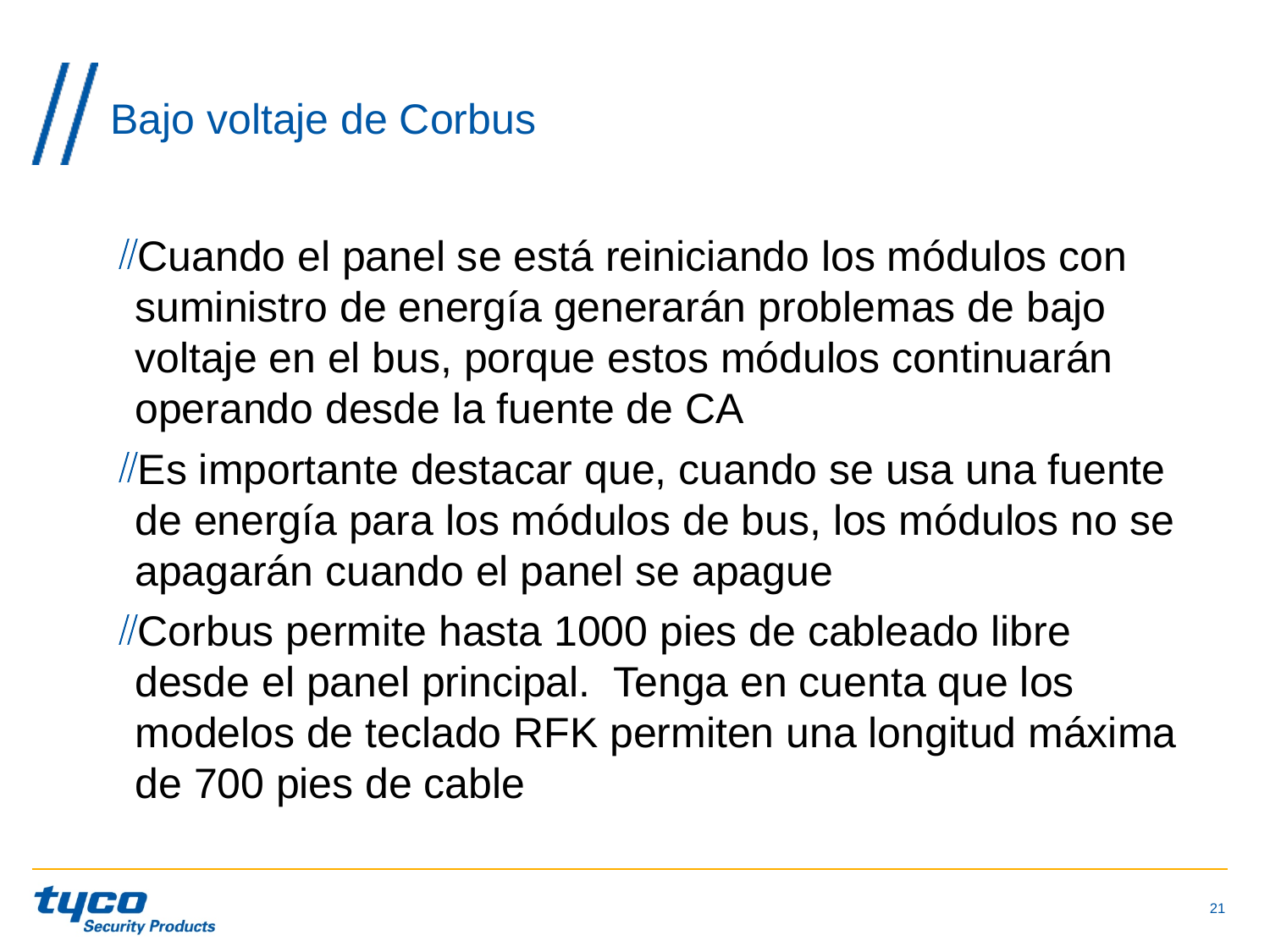

# Bajo voltaje de Corbus
Cuando el panel se está reiniciando los módulos con suministro de energía generarán problemas de bajo voltaje en el bus, porque estos módulos continuarán operando desde la fuente de CA
Es importante destacar que, cuando se usa una fuente de energía para los módulos de bus, los módulos no se apagarán cuando el panel se apague
Corbus permite hasta 1000 pies de cableado libre desde el panel principal.  Tenga en cuenta que los modelos de teclado RFK permiten una longitud máxima de 700 pies de cable

21